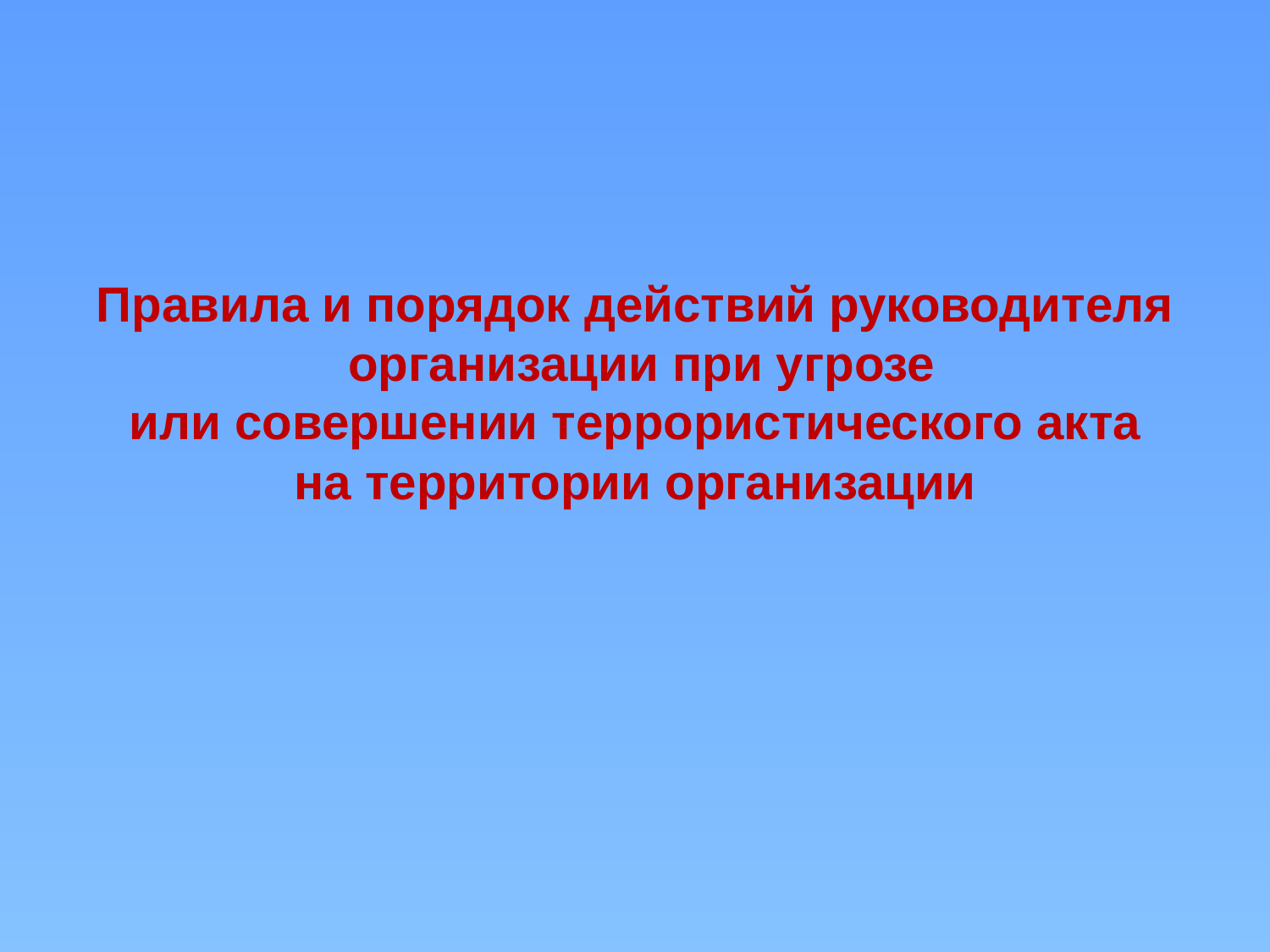

Правила и порядок действий руководителя
 организации при угрозе
 или совершении террористического акта
на территории организации